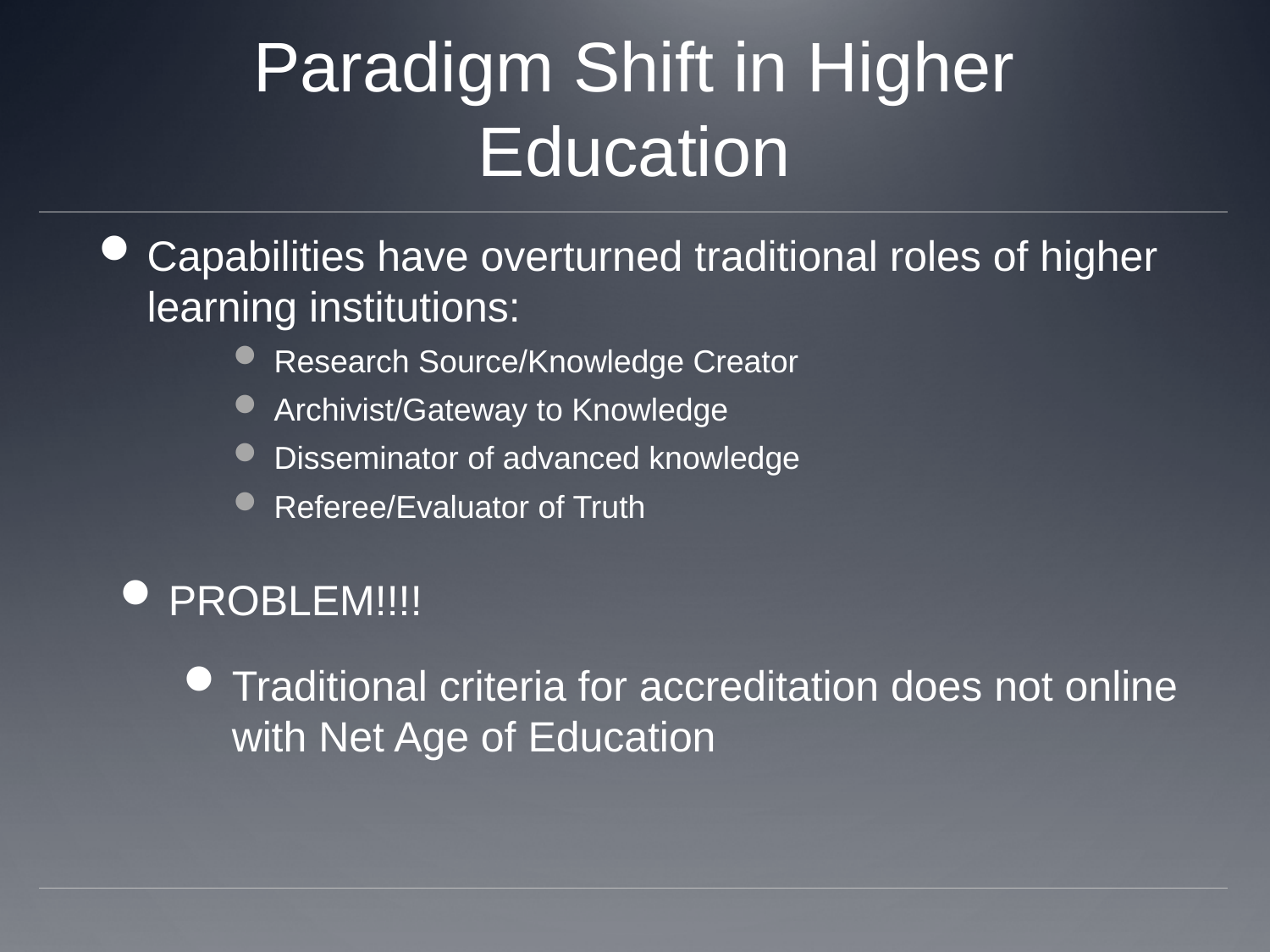

# Paradigm Shift in Higher Education
Capabilities have overturned traditional roles of higher learning institutions:
Research Source/Knowledge Creator
Archivist/Gateway to Knowledge
Disseminator of advanced knowledge
Referee/Evaluator of Truth

PROBLEM!!!!
Traditional criteria for accreditation does not online with Net Age of Education